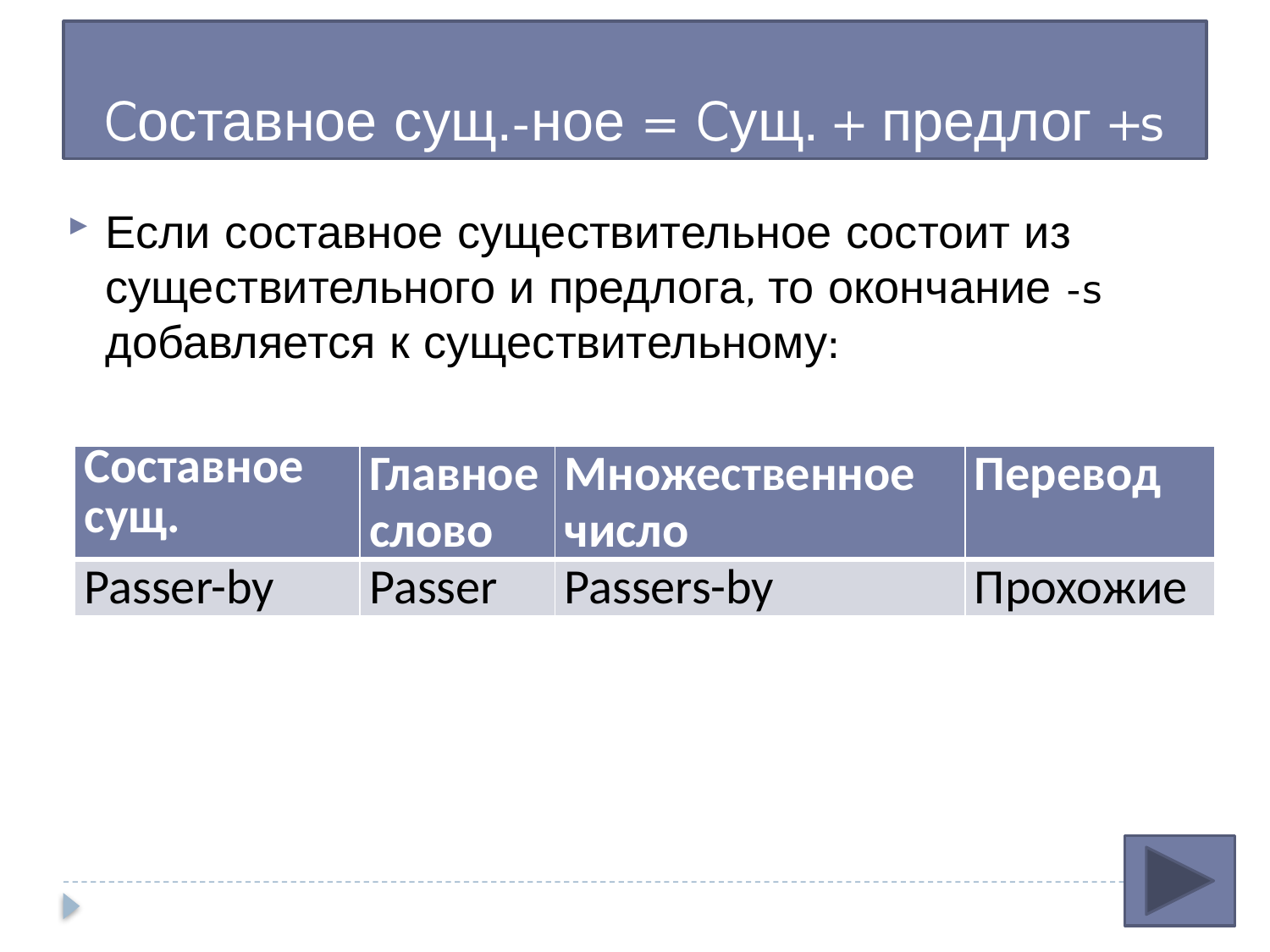

# Cоставное сущ.-ное = Cущ. + предлог +s
Если составное существительное состоит из существительного и предлога, то окончание -s добавляется к существительному:

| Составное сущ. | Главное слово | Множественное число | Перевод |
| --- | --- | --- | --- |
| Passer-by | Passer | Passers-by | Прохожие |